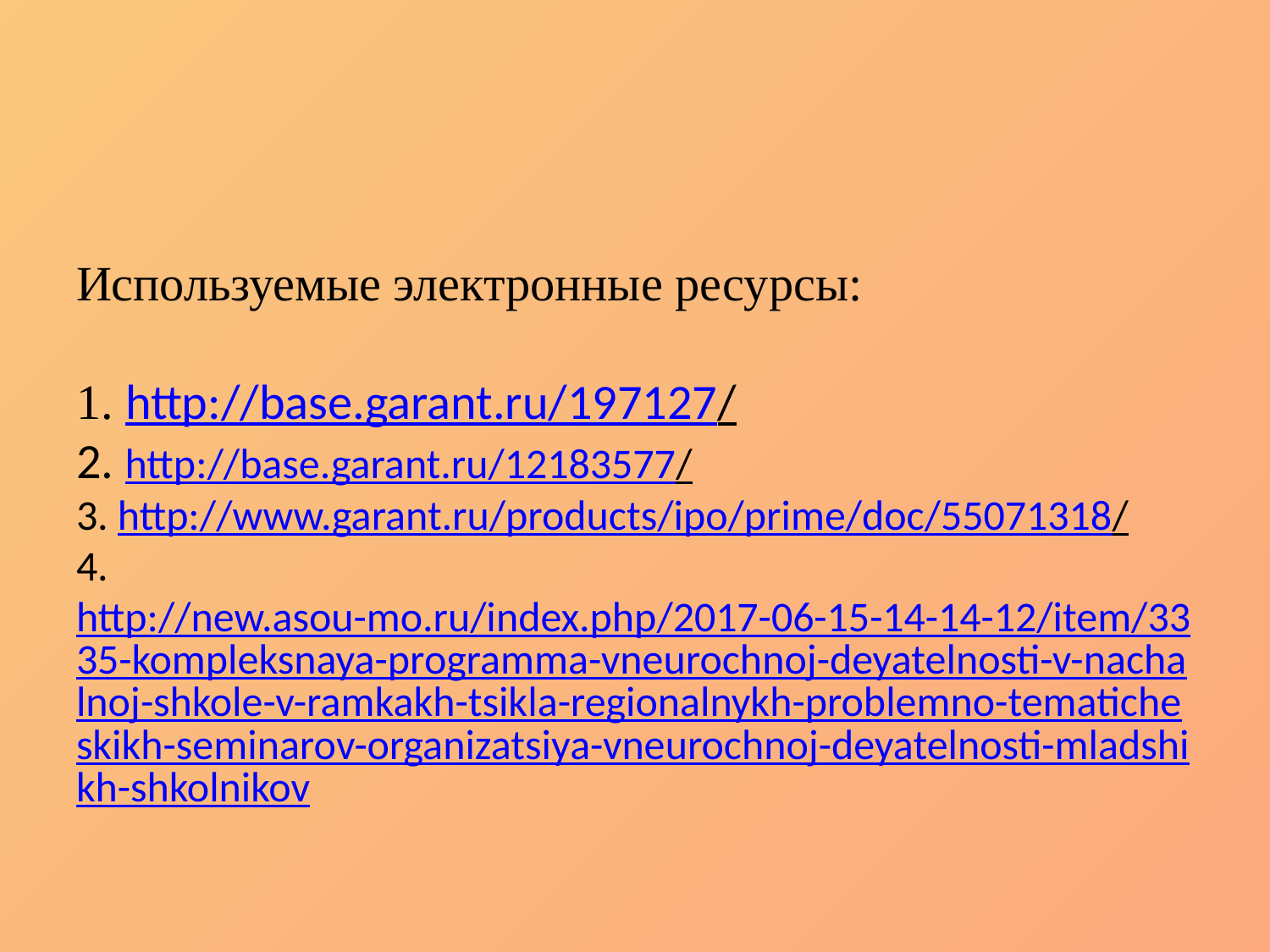

# Используемые электронные ресурсы: 1. http://base.garant.ru/197127/ 2. http://base.garant.ru/12183577/ 3. http://www.garant.ru/products/ipo/prime/doc/55071318/ 4. http://new.asou-mo.ru/index.php/2017-06-15-14-14-12/item/3335-kompleksnaya-programma-vneurochnoj-deyatelnosti-v-nachalnoj-shkole-v-ramkakh-tsikla-regionalnykh-problemno-tematicheskikh-seminarov-organizatsiya-vneurochnoj-deyatelnosti-mladshikh-shkolnikov